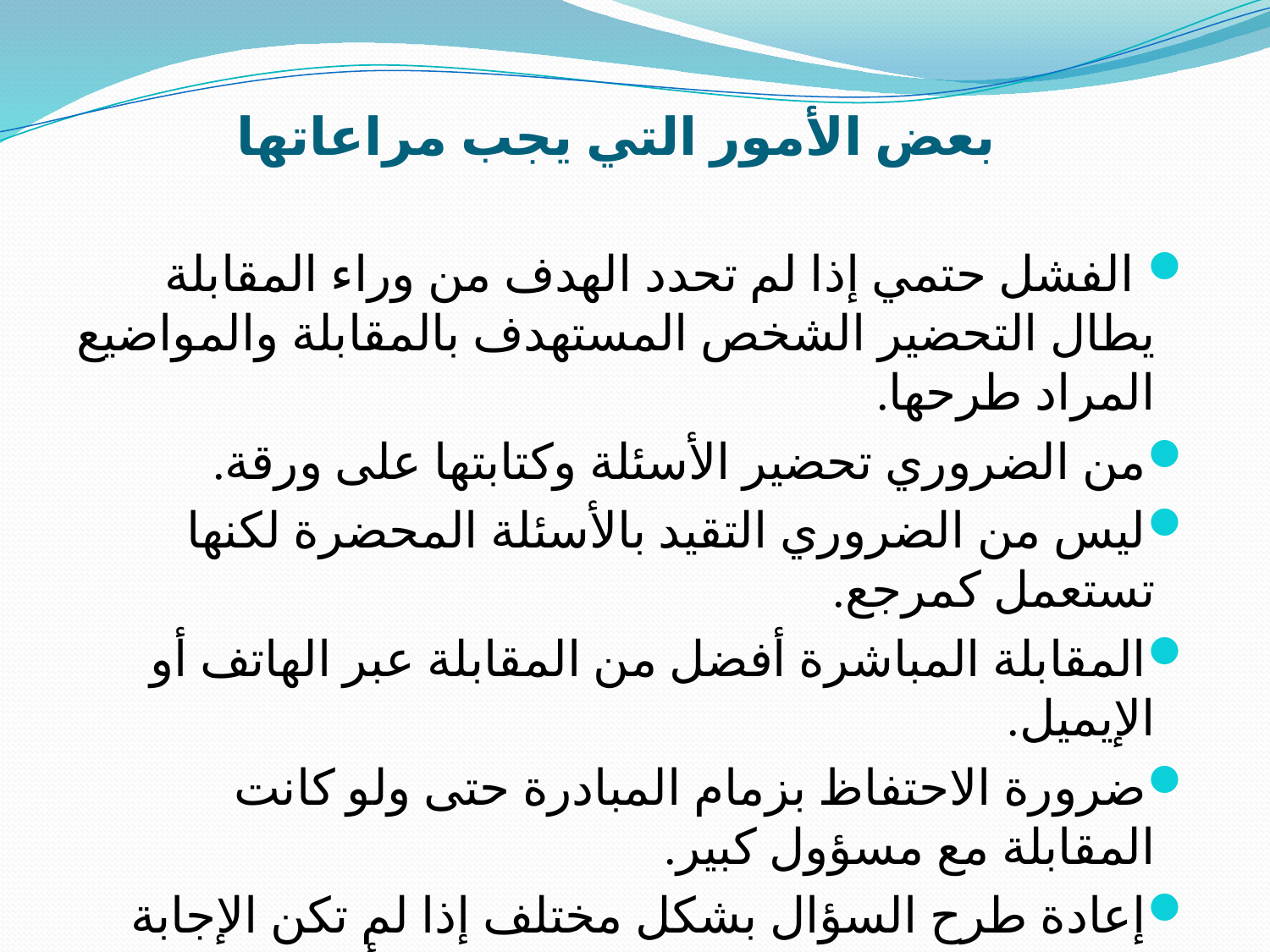

# بعض الأمور التي يجب مراعاتها
 الفشل حتمي إذا لم تحدد الهدف من وراء المقابلة يطال التحضير الشخص المستهدف بالمقابلة والمواضيع المراد طرحها.
من الضروري تحضير الأسئلة وكتابتها على ورقة.
ليس من الضروري التقيد بالأسئلة المحضرة لكنها تستعمل كمرجع.
المقابلة المباشرة أفضل من المقابلة عبر الهاتف أو الإيميل.
ضرورة الاحتفاظ بزمام المبادرة حتى ولو كانت المقابلة مع مسؤول كبير.
إعادة طرح السؤال بشكل مختلف إذا لم تكن الإجابة شافية بما فيها طلب توضيح: "هل تقصد أن تقول....".